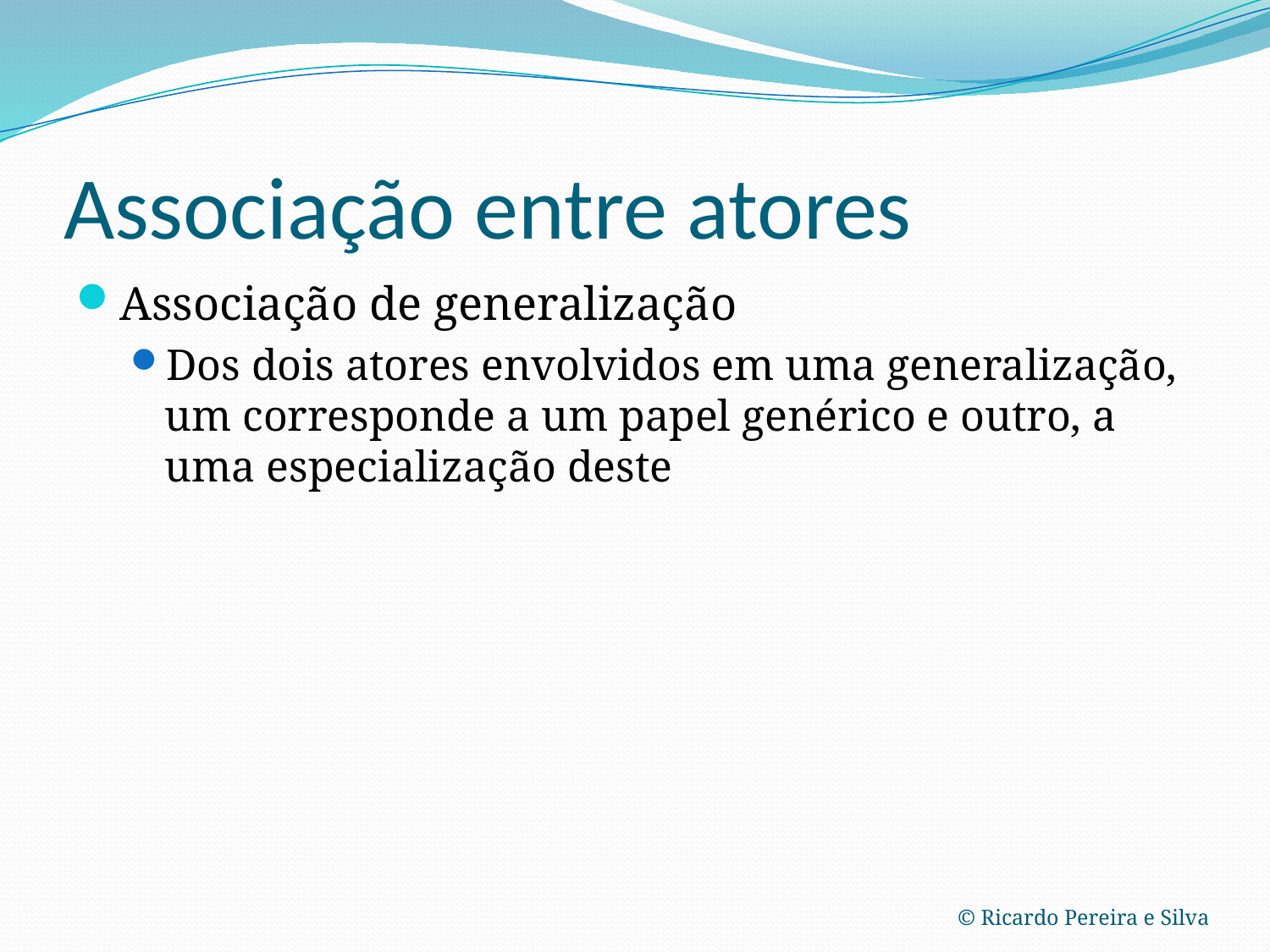

# Associação entre atores
Associação de generalização
Dos dois atores envolvidos em uma generalização, um corresponde a um papel genérico e outro, a uma especialização deste
© Ricardo Pereira e Silva